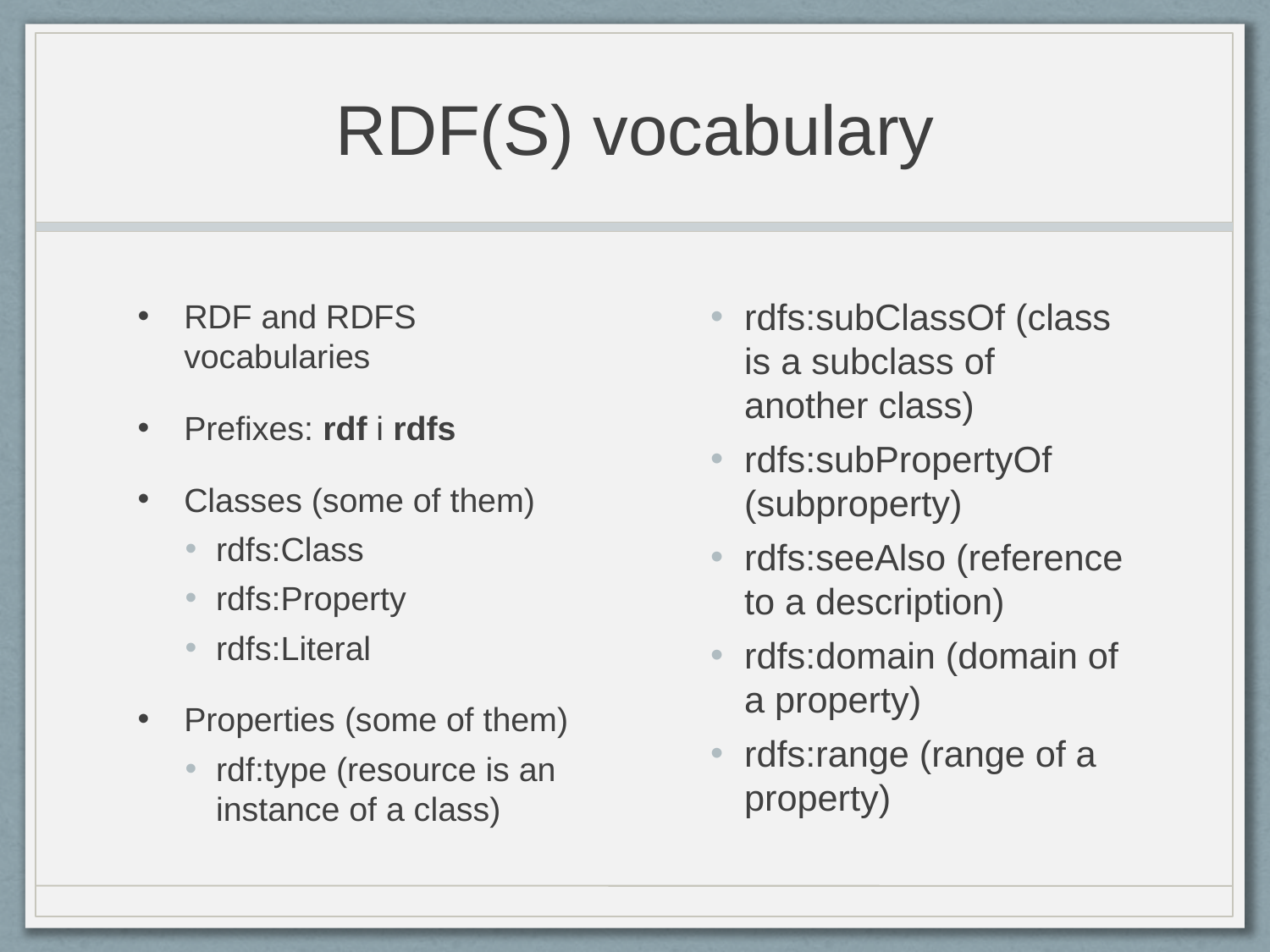

# RDF(S) vocabulary
rdfs:subClassOf (class is a subclass of another class)
rdfs:subPropertyOf (subproperty)
rdfs:seeAlso (reference to a description)
rdfs:domain (domain of a property)
rdfs:range (range of a property)
RDF and RDFS vocabularies
Prefixes: rdf i rdfs
Classes (some of them)
rdfs:Class
rdfs:Property
rdfs:Literal
Properties (some of them)
rdf:type (resource is an instance of a class)